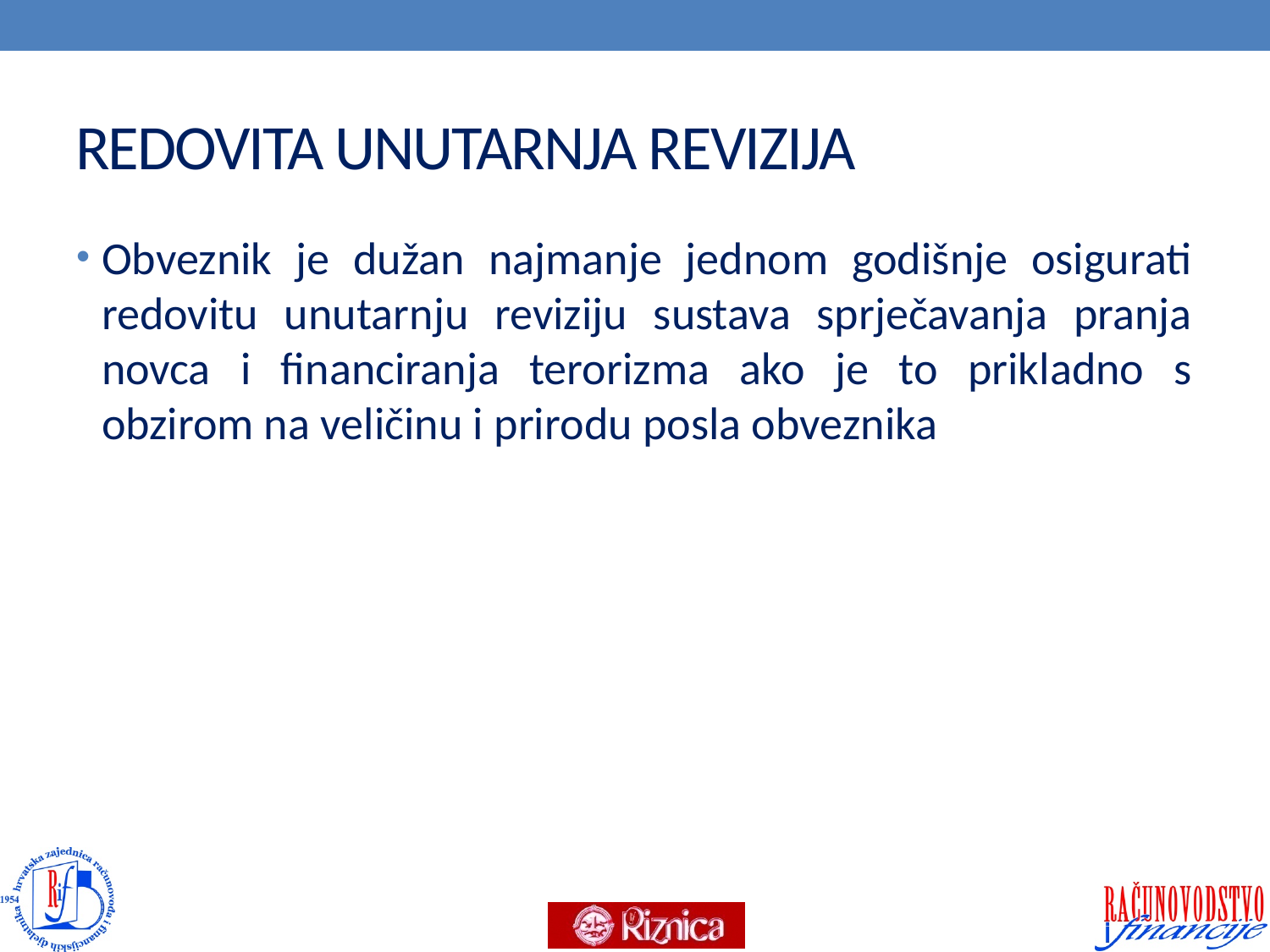

# REDOVITA UNUTARNJA REVIZIJA
Obveznik je dužan najmanje jednom godišnje osigurati redovitu unutarnju reviziju sustava sprječavanja pranja novca i financiranja terorizma ako je to prikladno s obzirom na veličinu i prirodu posla obveznika